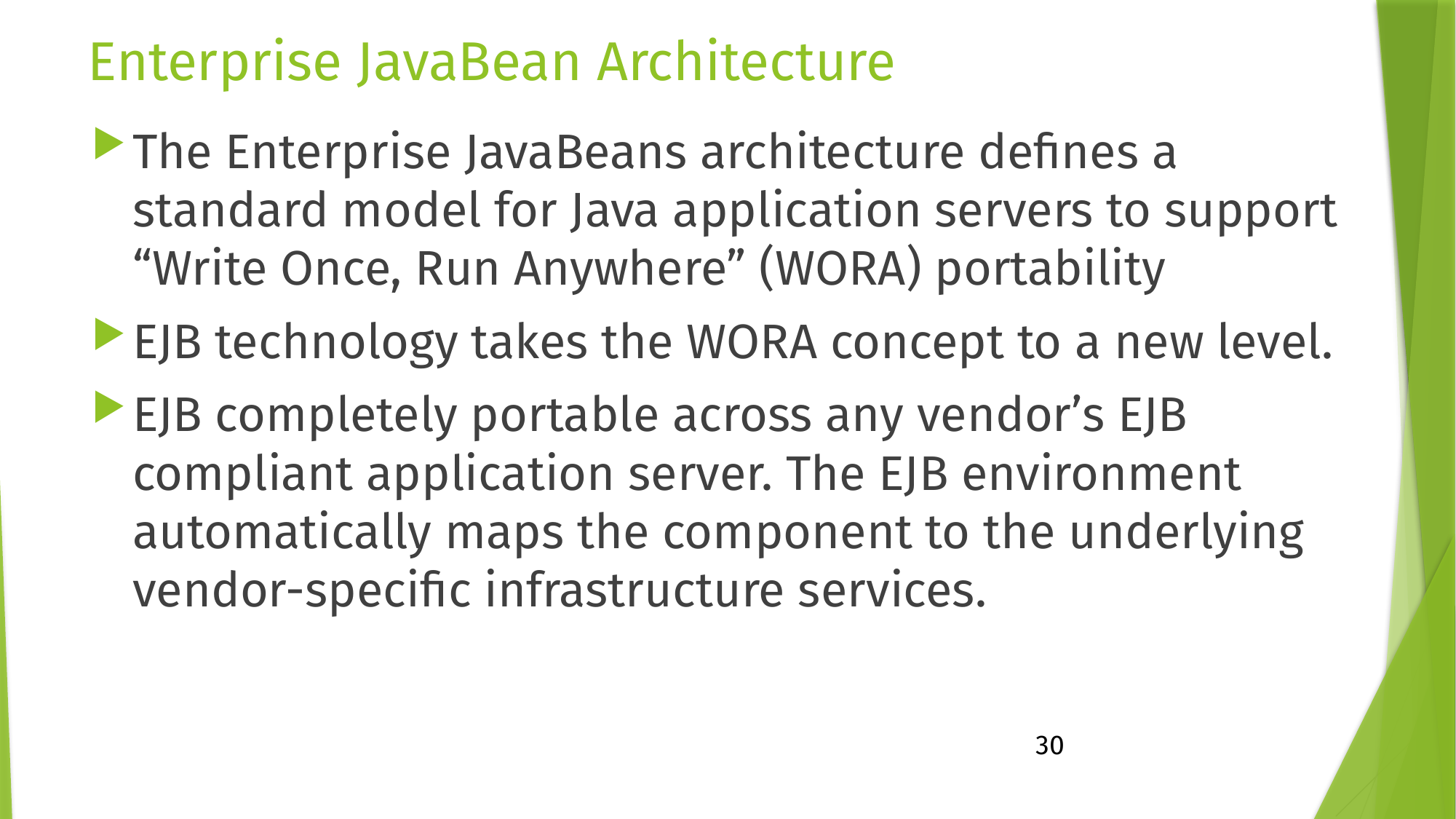

# Enterprise JavaBean Architecture
The Enterprise JavaBeans architecture defines a standard model for Java application servers to support “Write Once, Run Anywhere” (WORA) portability
EJB technology takes the WORA concept to a new level.
EJB completely portable across any vendor’s EJB compliant application server. The EJB environment automatically maps the component to the underlying vendor-specific infrastructure services.
30